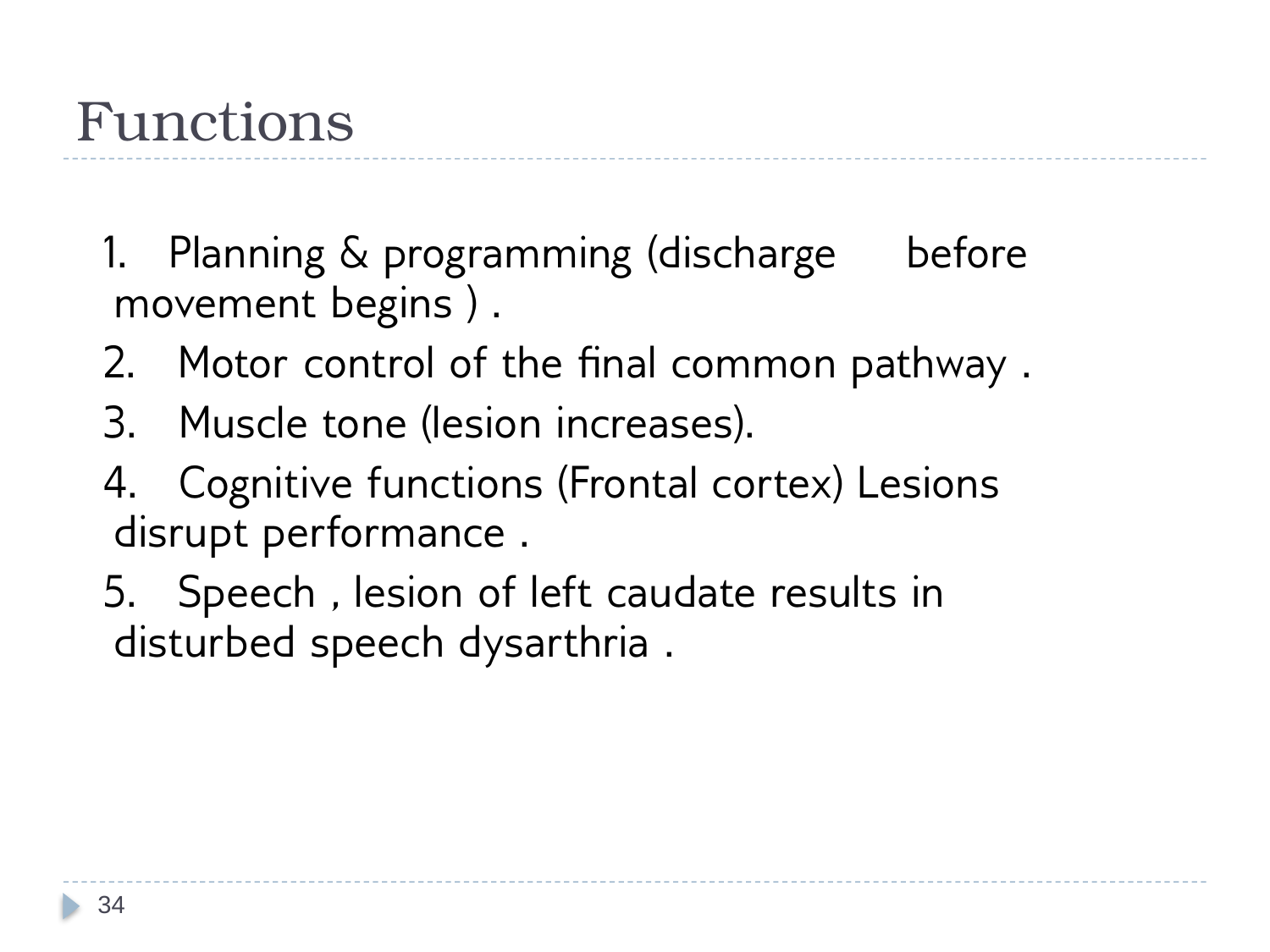

# Functions
  1.   Planning & programming (discharge     before movement begins ) .
  2.   Motor control of the final common pathway .
  3.   Muscle tone (lesion increases).
  4.   Cognitive functions (Frontal cortex) Lesions disrupt performance .
  5.   Speech , lesion of left caudate results in disturbed speech dysarthria .
34